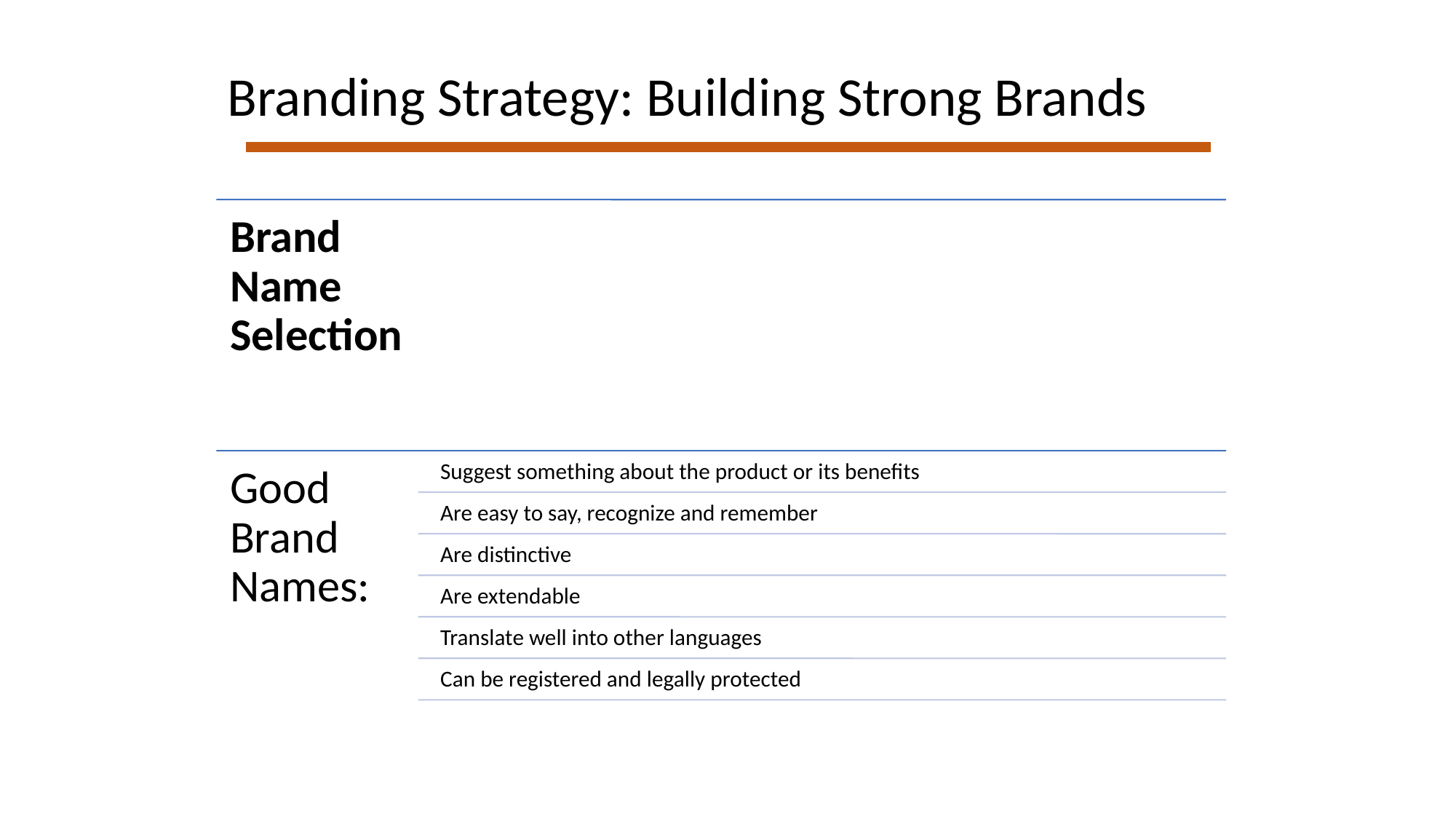

# Branding Strategy: Building Strong Brands

Brand Name Selection
Good Brand Names:
Suggest something about the product or its benefits
Are easy to say, recognize and remember
Are distinctive
Are extendable
Translate well into other languages
Can be registered and legally protected